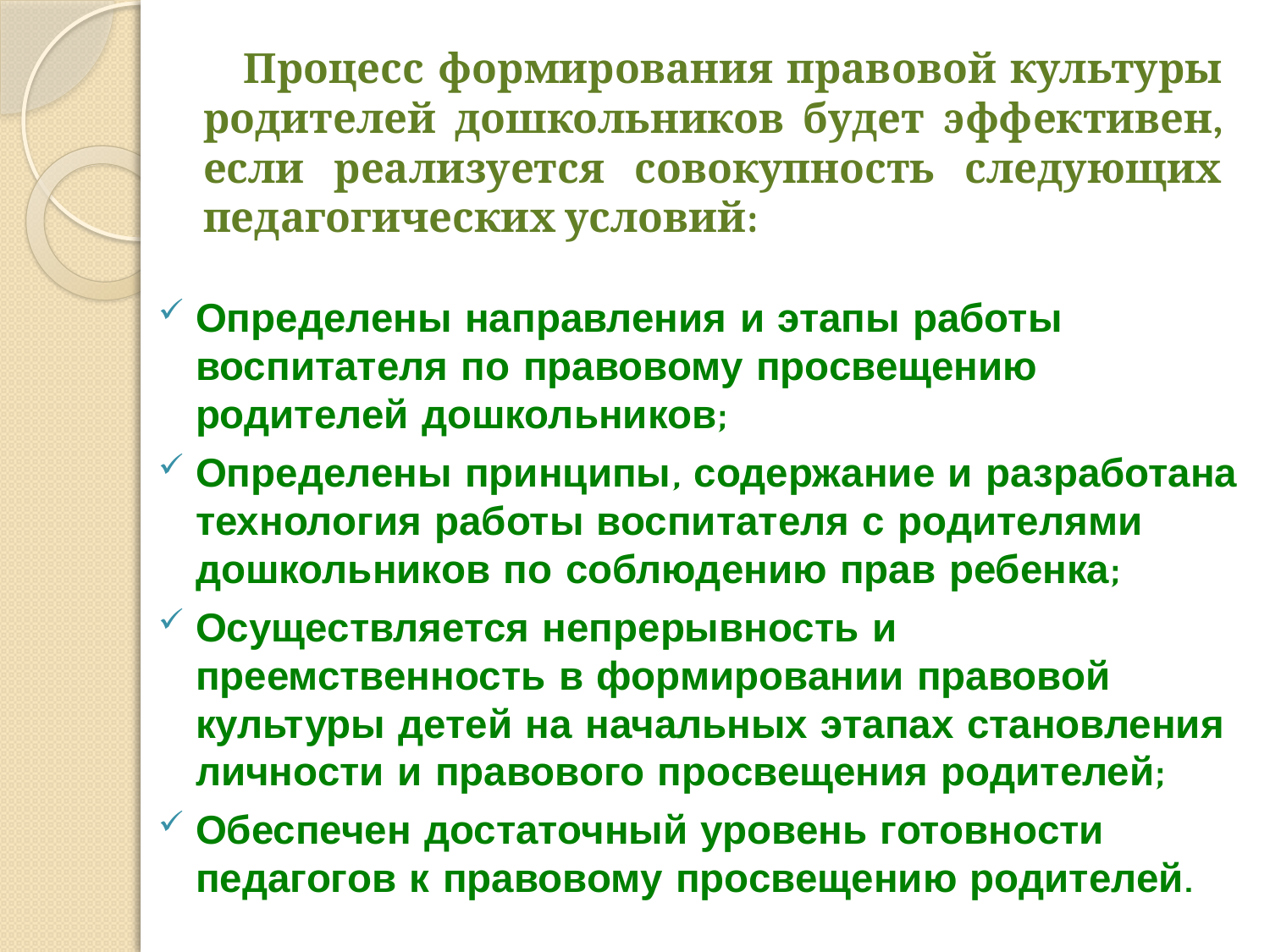

Процесс формирования правовой культуры родителей дошкольников будет эффективен, если реализуется совокупность следующих педагогических условий:
Определены направления и этапы работы воспитателя по правовому просвещению родителей дошкольников;
Определены принципы, содержание и разработана технология работы воспитателя с родителями дошкольников по соблюдению прав ребенка;
Осуществляется непрерывность и преемственность в формировании правовой культуры детей на начальных этапах становления личности и правового просвещения родителей;
Обеспечен достаточный уровень готовности педагогов к правовому просвещению родителей.